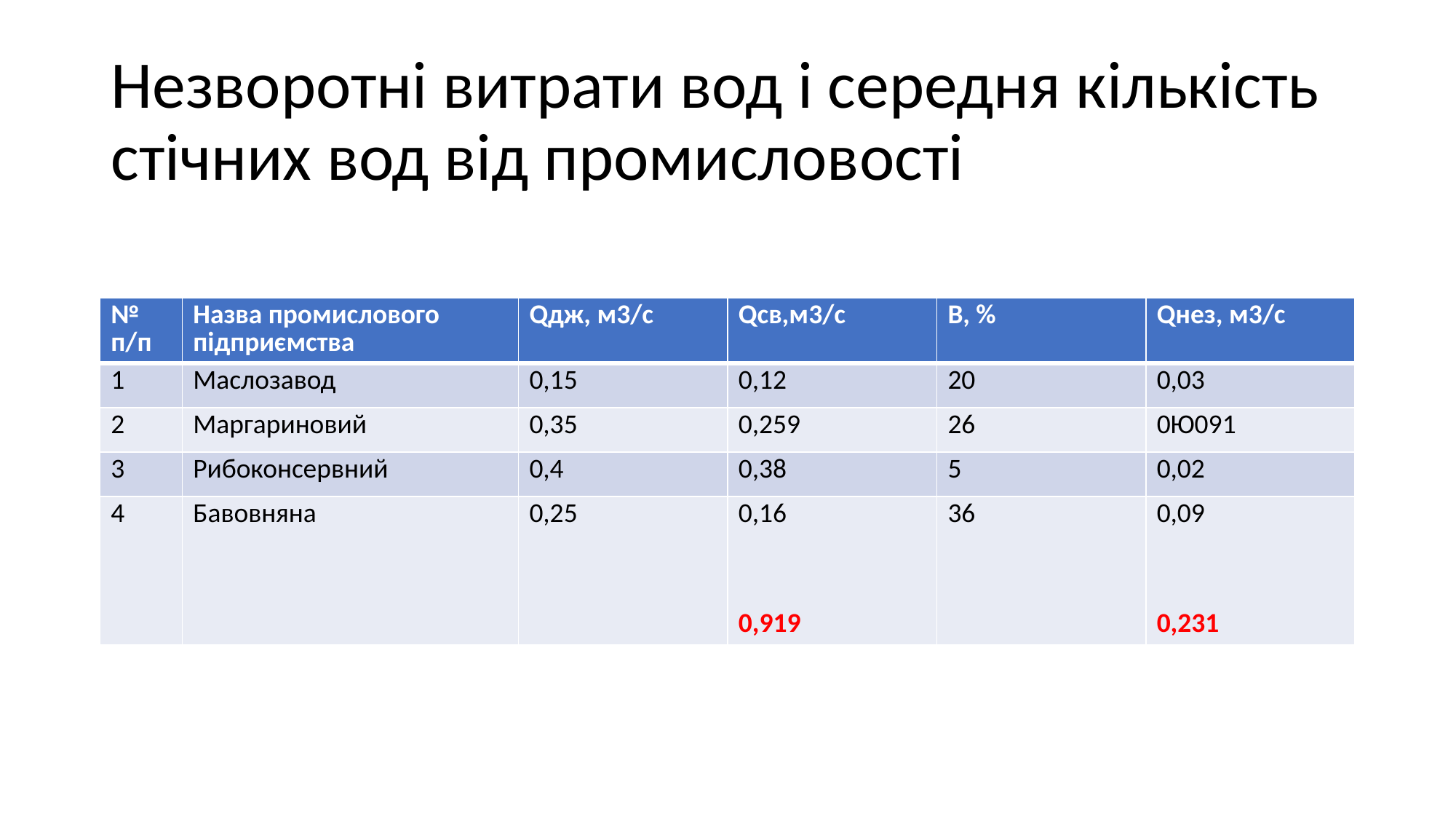

# Незворотні витрати вод і середня кількість стічних вод від промисловості
| № п/п | Назва промислового підприємства | Qдж, м3/с | Qсв,м3/с | B, % | Qнез, м3/с |
| --- | --- | --- | --- | --- | --- |
| 1 | Маслозавод | 0,15 | 0,12 | 20 | 0,03 |
| 2 | Маргариновий | 0,35 | 0,259 | 26 | 0Ю091 |
| 3 | Рибоконсервний | 0,4 | 0,38 | 5 | 0,02 |
| 4 | Бавовняна | 0,25 | 0,16 0,919 | 36 | 0,09 0,231 |